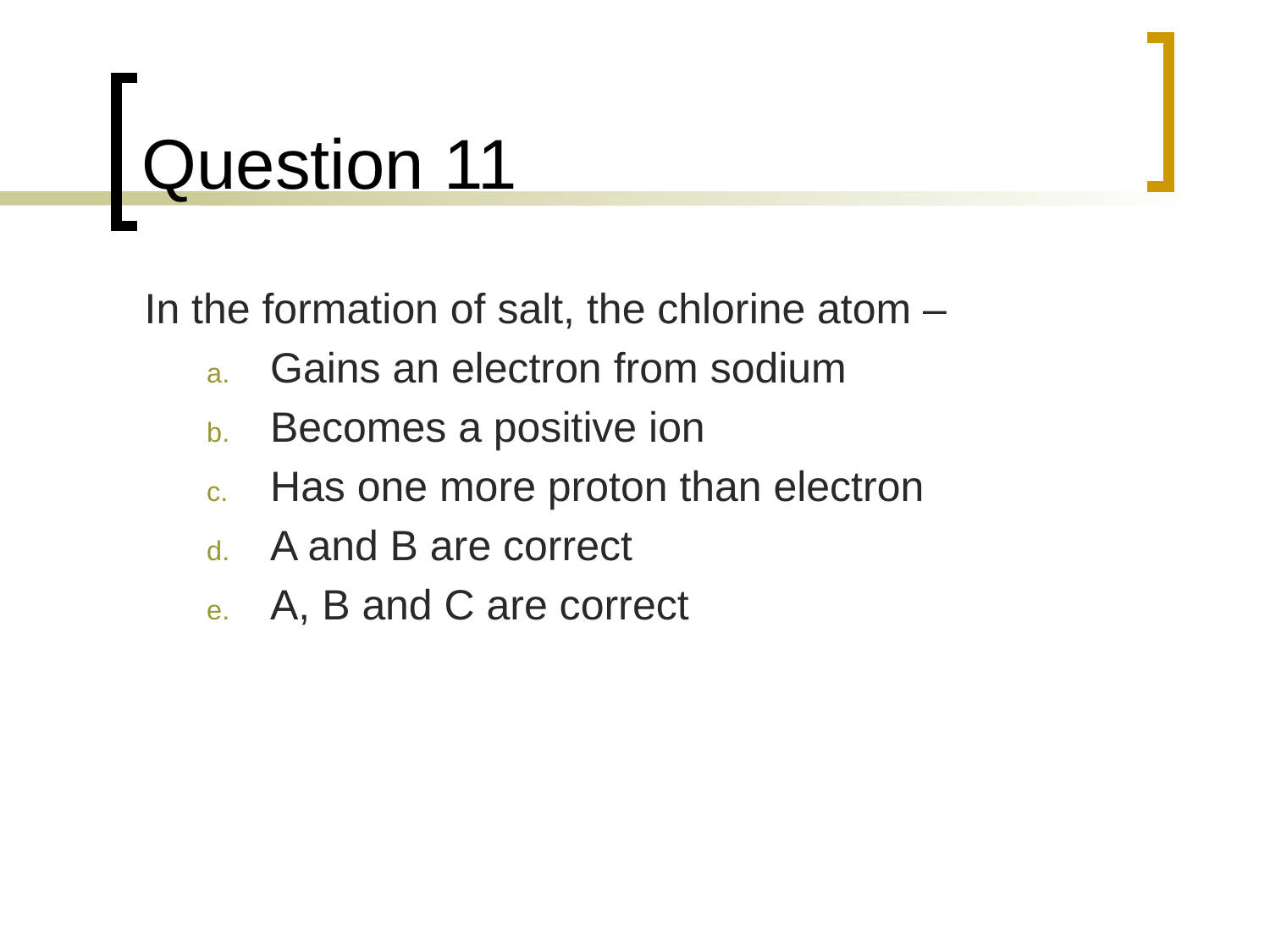

# Question 11
In the formation of salt, the chlorine atom –
Gains an electron from sodium
Becomes a positive ion
Has one more proton than electron
A and B are correct
A, B and C are correct